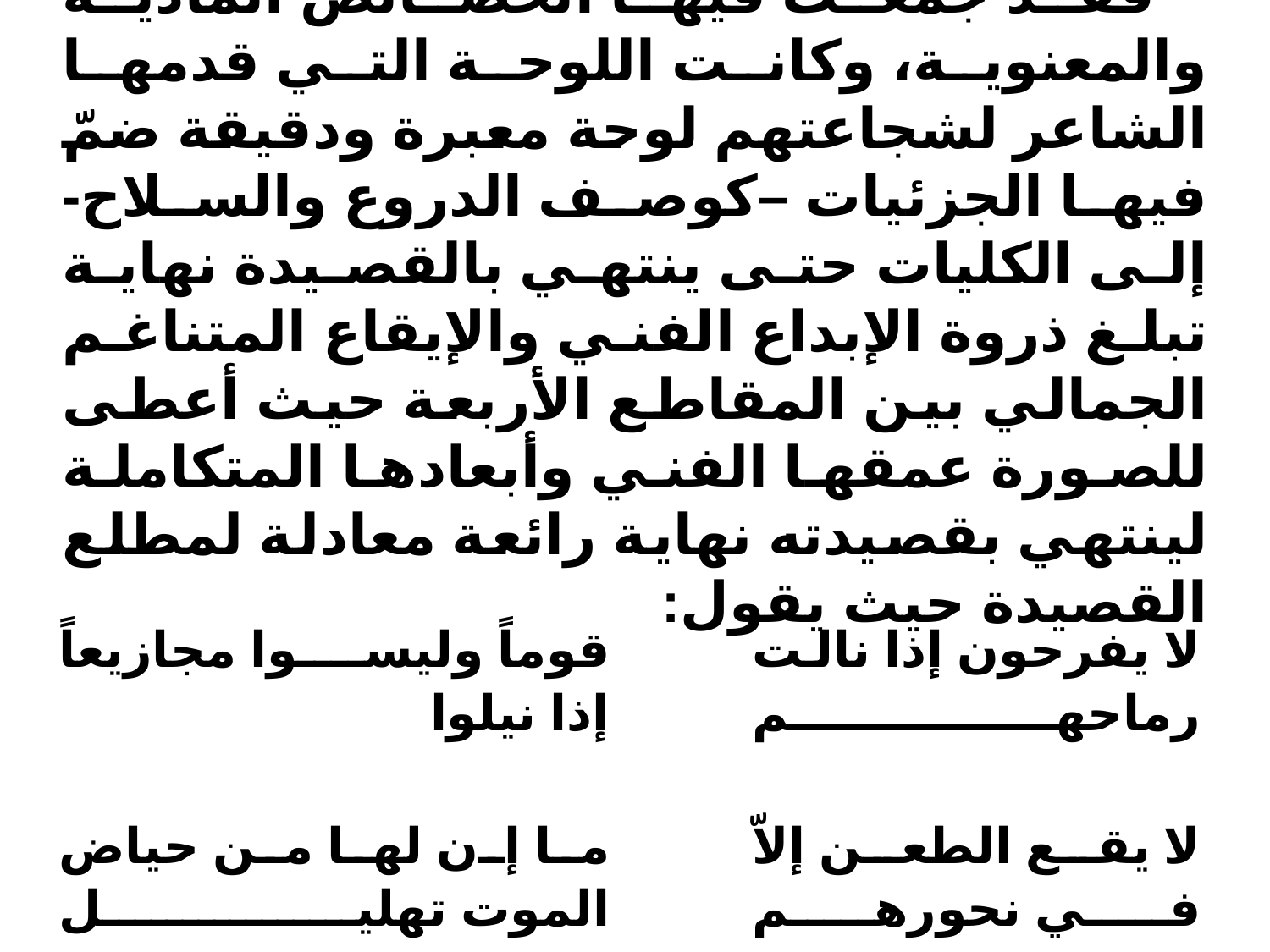

فقد جمعت فيها الخصائص المادية والمعنوية، وكانت اللوحة التي قدمها الشاعر لشجاعتهم لوحة معبرة ودقيقة ضمّ فيها الجزئيات –كوصف الدروع والسلاح- إلى الكليات حتى ينتهي بالقصيدة نهاية تبلغ ذروة الإبداع الفني والإيقاع المتناغم الجمالي بين المقاطع الأربعة حيث أعطى للصورة عمقها الفني وأبعادها المتكاملة لينتهي بقصيدته نهاية رائعة معادلة لمطلع القصيدة حيث يقول:
| قوماً وليسوا مجازيعاً إذا نيلوا |  | لا يفرحون إذا نالت رماحهم |
| --- | --- | --- |
| ما إن لها من حياض الموت تهليل |  | لا يقع الطعن إلاّ في نحورهم |